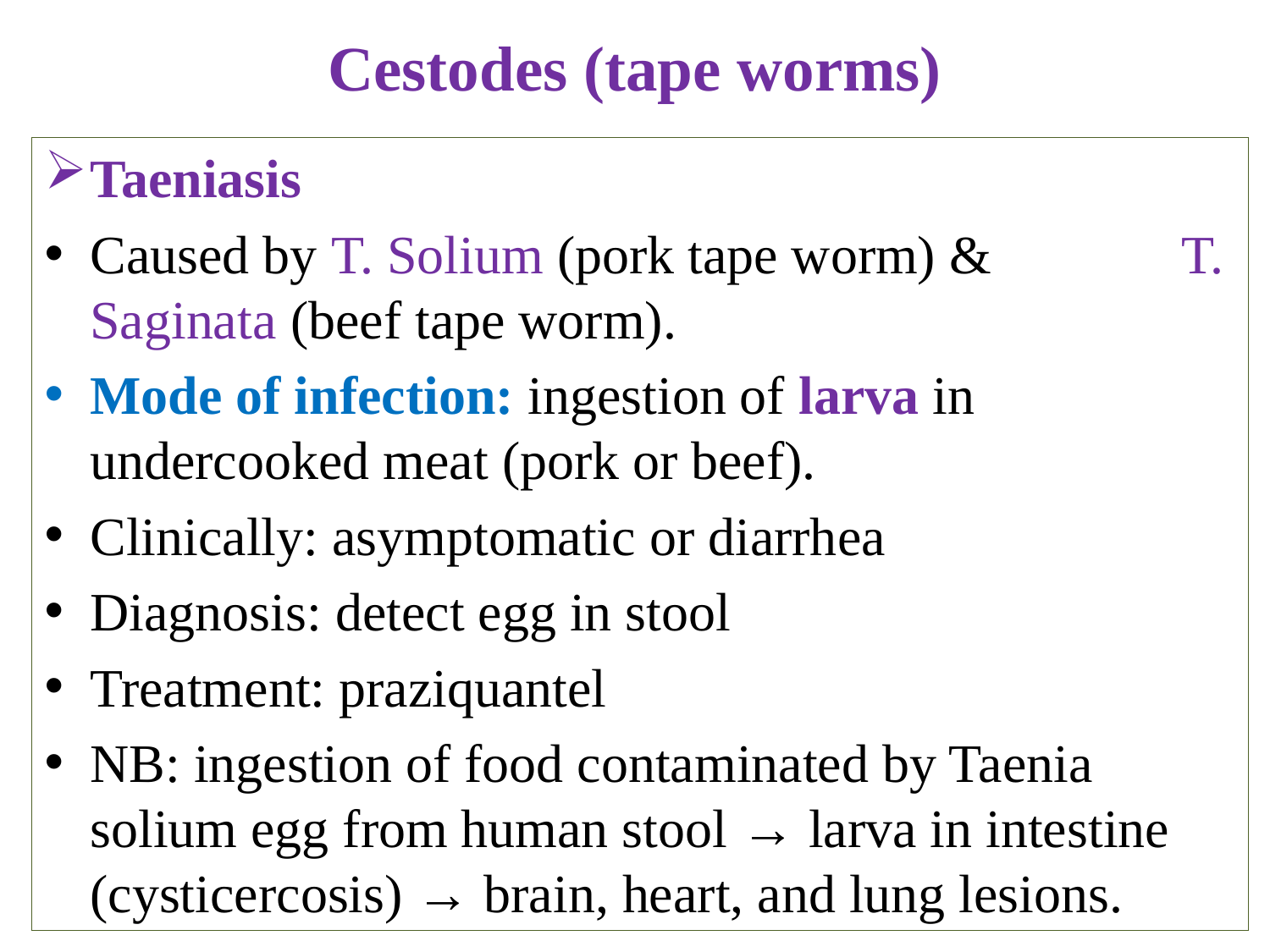

# Cestodes (tape worms)
Taeniasis
Caused by T. Solium (pork tape worm) &              T. Saginata (beef tape worm).
Mode of infection: ingestion of larva in undercooked meat (pork or beef).
Clinically: asymptomatic or diarrhea
Diagnosis: detect egg in stool
Treatment: praziquantel
NB: ingestion of food contaminated by Taenia solium egg from human stool → larva in intestine (cysticercosis) → brain, heart, and lung lesions.